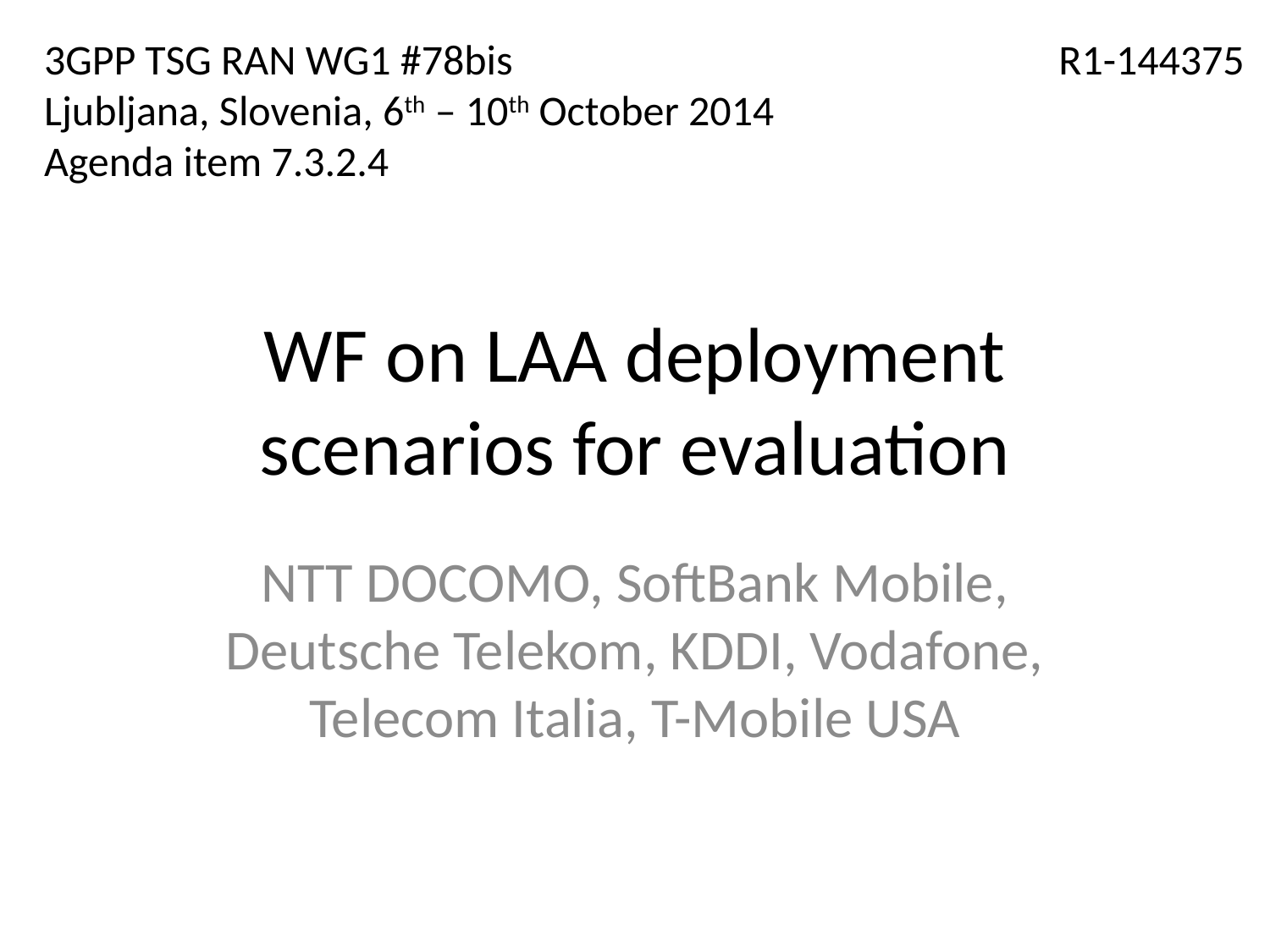

3GPP TSG RAN WG1 #78bis
Ljubljana, Slovenia, 6th – 10th October 2014
Agenda item 7.3.2.4
R1-144375
# WF on LAA deployment scenarios for evaluation
NTT DOCOMO, SoftBank Mobile, Deutsche Telekom, KDDI, Vodafone, Telecom Italia, T-Mobile USA